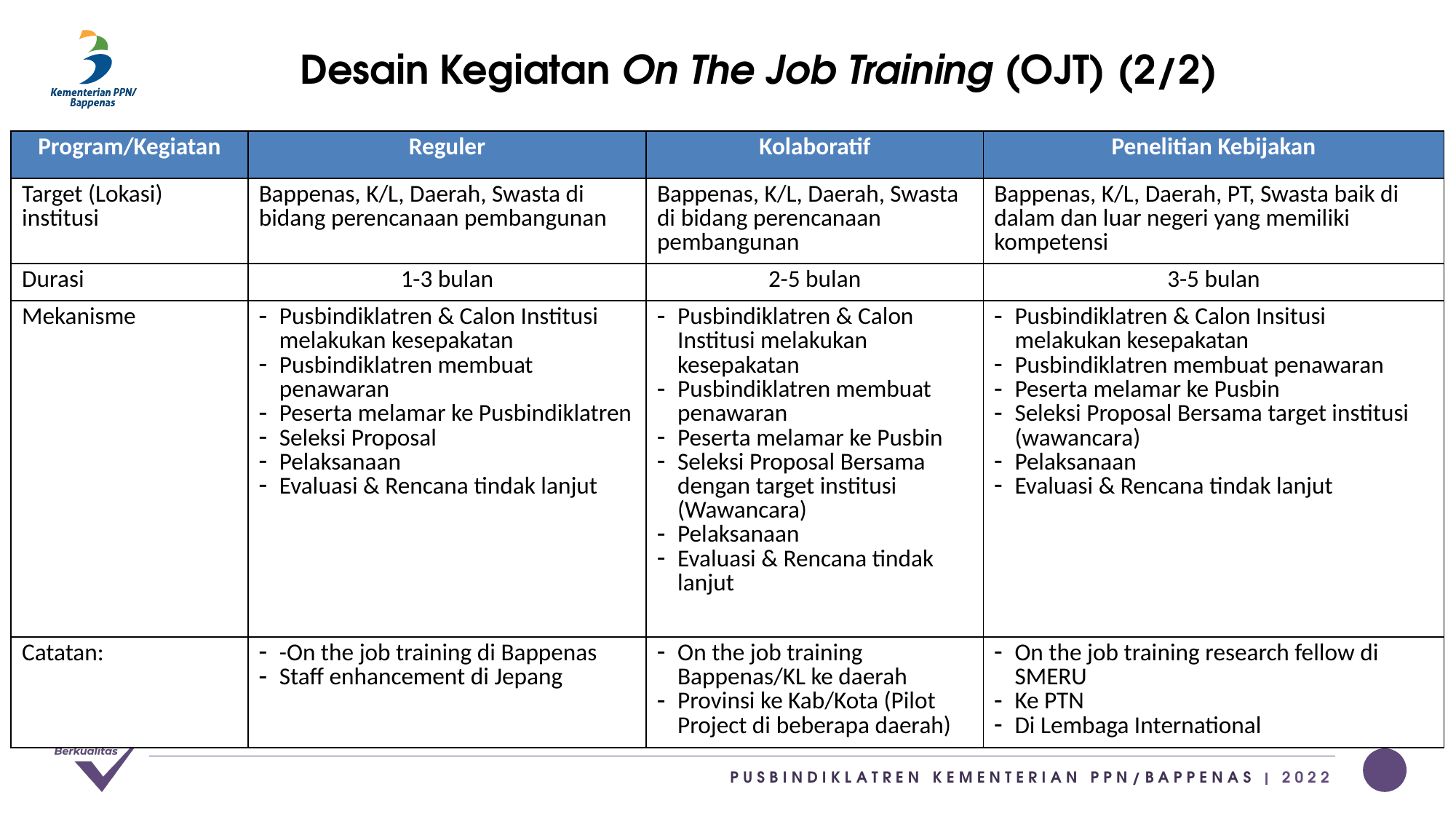

# Desain Kegiatan On The Job Training (OJT) (2/2)
| Program/Kegiatan | Reguler | Kolaboratif | Penelitian Kebijakan |
| --- | --- | --- | --- |
| Target (Lokasi) institusi | Bappenas, K/L, Daerah, Swasta di bidang perencanaan pembangunan | Bappenas, K/L, Daerah, Swasta di bidang perencanaan pembangunan | Bappenas, K/L, Daerah, PT, Swasta baik di dalam dan luar negeri yang memiliki kompetensi |
| Durasi | 1-3 bulan | 2-5 bulan | 3-5 bulan |
| Mekanisme | Pusbindiklatren & Calon Institusi melakukan kesepakatan Pusbindiklatren membuat penawaran Peserta melamar ke Pusbindiklatren Seleksi Proposal Pelaksanaan Evaluasi & Rencana tindak lanjut | Pusbindiklatren & Calon Institusi melakukan kesepakatan Pusbindiklatren membuat penawaran Peserta melamar ke Pusbin Seleksi Proposal Bersama dengan target institusi (Wawancara) Pelaksanaan Evaluasi & Rencana tindak lanjut | Pusbindiklatren & Calon Insitusi melakukan kesepakatan Pusbindiklatren membuat penawaran Peserta melamar ke Pusbin Seleksi Proposal Bersama target institusi (wawancara) Pelaksanaan Evaluasi & Rencana tindak lanjut |
| Catatan: | -On the job training di Bappenas Staff enhancement di Jepang | On the job training Bappenas/KL ke daerah Provinsi ke Kab/Kota (Pilot Project di beberapa daerah) | On the job training research fellow di SMERU Ke PTN Di Lembaga International |
40